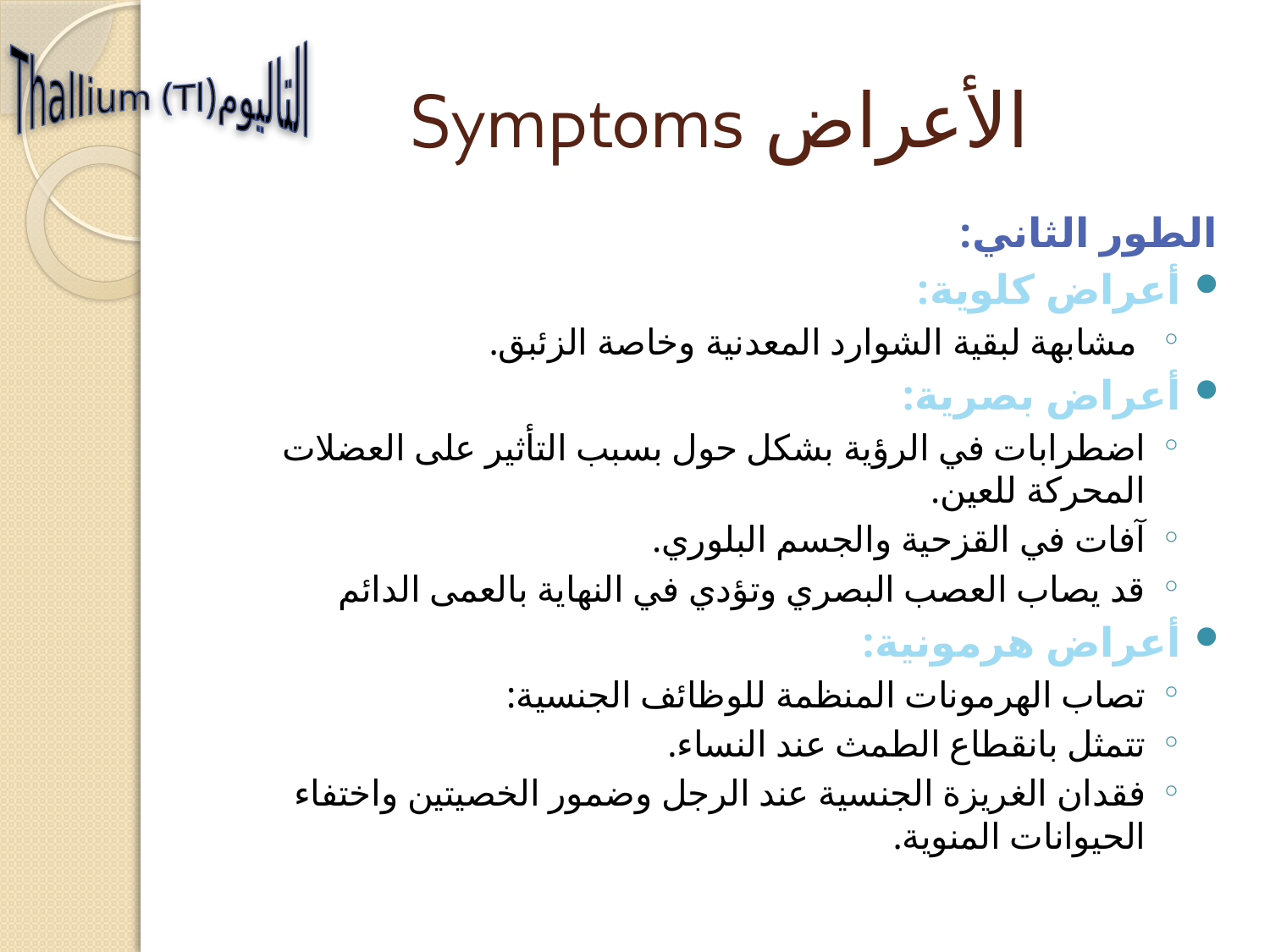

التاليوم
Thallium (Tl)
# الأعراض Symptoms
الطور الثاني:
أعراض كلوية:
 مشابهة لبقية الشوارد المعدنية وخاصة الزئبق.
أعراض بصرية:
اضطرابات في الرؤية بشكل حول بسبب التأثير على العضلات المحركة للعين.
آفات في القزحية والجسم البلوري.
قد يصاب العصب البصري وتؤدي في النهاية بالعمى الدائم
أعراض هرمونية:
تصاب الهرمونات المنظمة للوظائف الجنسية:
تتمثل بانقطاع الطمث عند النساء.
فقدان الغريزة الجنسية عند الرجل وضمور الخصيتين واختفاء الحيوانات المنوية.